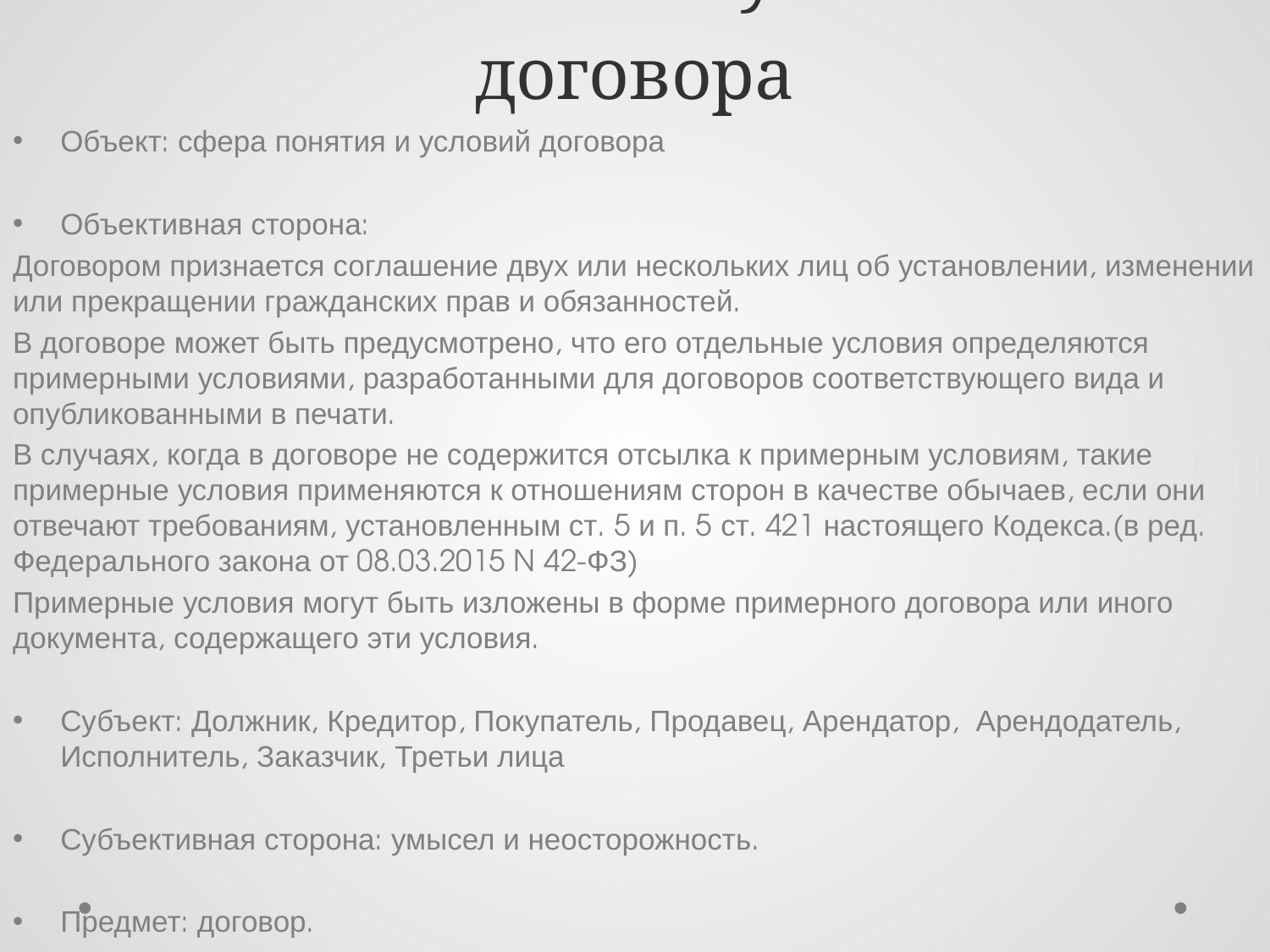

# 31. Понятие и условия договора
Объект: сфера понятия и условий договора

Объективная сторона:
Договором признается соглашение двух или нескольких лиц об установлении, изменении или прекращении гражданских прав и обязанностей.
В договоре может быть предусмотрено, что его отдельные условия определяются примерными условиями, разработанными для договоров соответствующего вида и опубликованными в печати.
В случаях, когда в договоре не содержится отсылка к примерным условиям, такие примерные условия применяются к отношениям сторон в качестве обычаев, если они отвечают требованиям, установленным ст. 5 и п. 5 ст. 421 настоящего Кодекса.(в ред. Федерального закона от 08.03.2015 N 42-ФЗ)
Примерные условия могут быть изложены в форме примерного договора или иного документа, содержащего эти условия.

Субъект: Должник, Кредитор, Покупатель, Продавец, Арендатор,  Арендодатель, Исполнитель, Заказчик, Третьи лица

Субъективная сторона: умысел и неосторожность.

Предмет: договор.